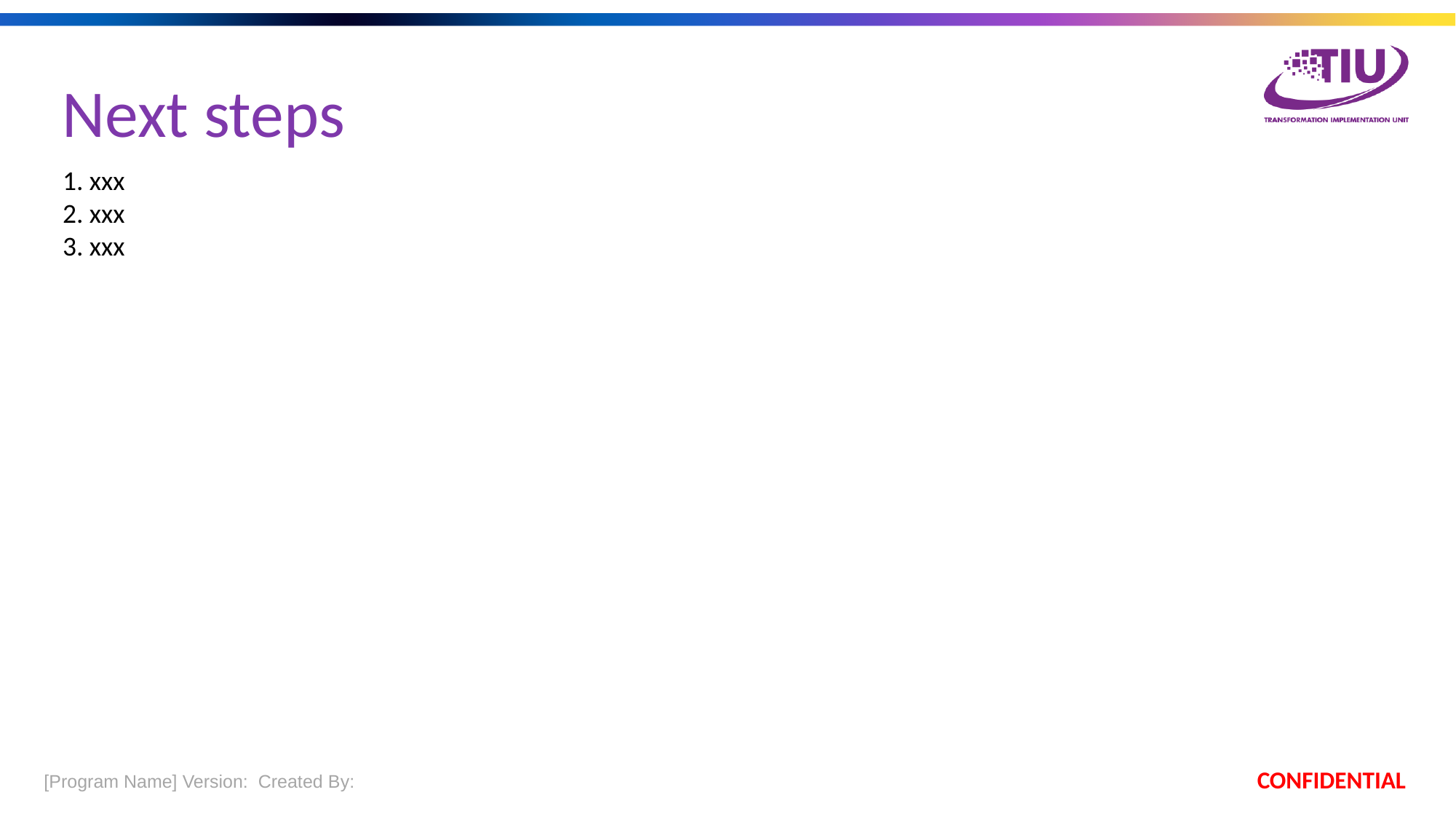

Next steps
# 1. xxx 2. xxx 3. xxx
 [Program Name] Version:  Created By:
CONFIDENTIAL